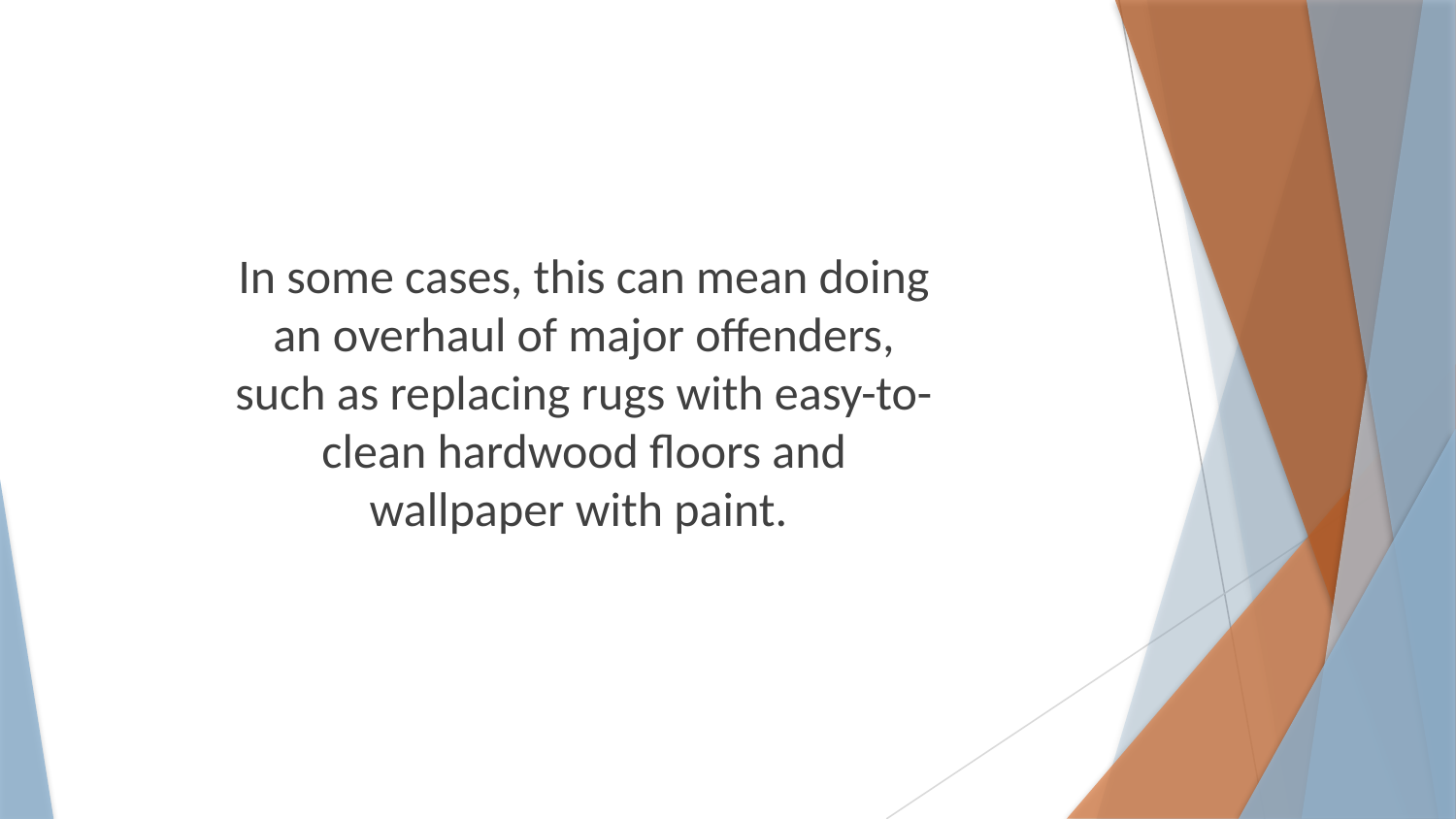

In some cases, this can mean doing an overhaul of major offenders, such as replacing rugs with easy-to-clean hardwood floors and wallpaper with paint.